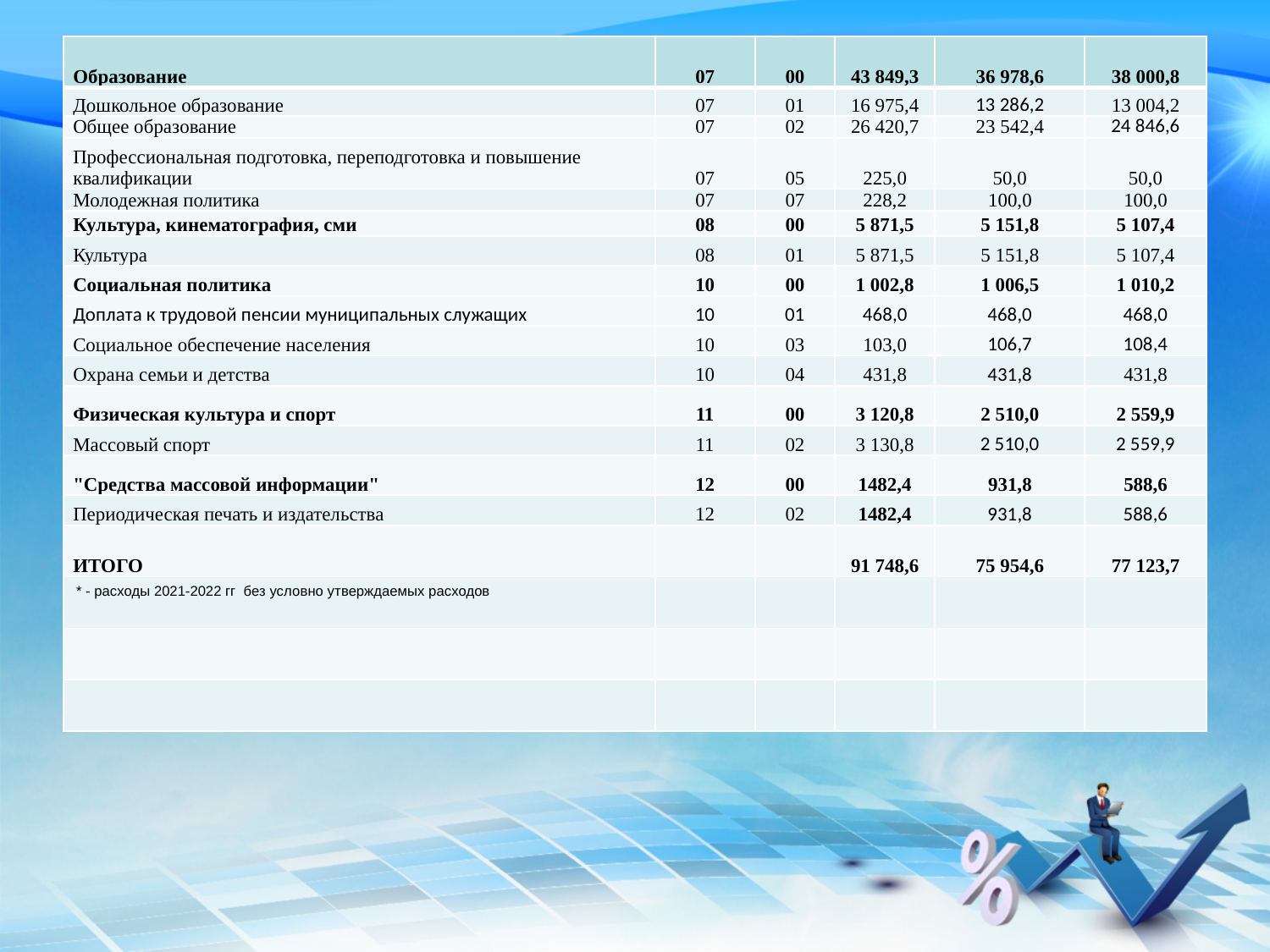

| Образование | 07 | 00 | 43 849,3 | 36 978,6 | 38 000,8 |
| --- | --- | --- | --- | --- | --- |
| Дошкольное образование | 07 | 01 | 16 975,4 | 13 286,2 | 13 004,2 |
| Общее образование | 07 | 02 | 26 420,7 | 23 542,4 | 24 846,6 |
| Профессиональная подготовка, переподготовка и повышение квалификации | 07 | 05 | 225,0 | 50,0 | 50,0 |
| Молодежная политика | 07 | 07 | 228,2 | 100,0 | 100,0 |
| Культура, кинематография, сми | 08 | 00 | 5 871,5 | 5 151,8 | 5 107,4 |
| Культура | 08 | 01 | 5 871,5 | 5 151,8 | 5 107,4 |
| Социальная политика | 10 | 00 | 1 002,8 | 1 006,5 | 1 010,2 |
| Доплата к трудовой пенсии муниципальных служащих | 10 | 01 | 468,0 | 468,0 | 468,0 |
| Социальное обеспечение населения | 10 | 03 | 103,0 | 106,7 | 108,4 |
| Охрана семьи и детства | 10 | 04 | 431,8 | 431,8 | 431,8 |
| Физическая культура и спорт | 11 | 00 | 3 120,8 | 2 510,0 | 2 559,9 |
| Массовый спорт | 11 | 02 | 3 130,8 | 2 510,0 | 2 559,9 |
| "Средства массовой информации" | 12 | 00 | 1482,4 | 931,8 | 588,6 |
| Периодическая печать и издательства | 12 | 02 | 1482,4 | 931,8 | 588,6 |
| ИТОГО |  |  | 91 748,6 | 75 954,6 | 77 123,7 |
| \* - расходы 2021-2022 гг без условно утверждаемых расходов |  |  |  |  |  |
|  |  |  |  |  |  |
|  |  |  |  |  |  |